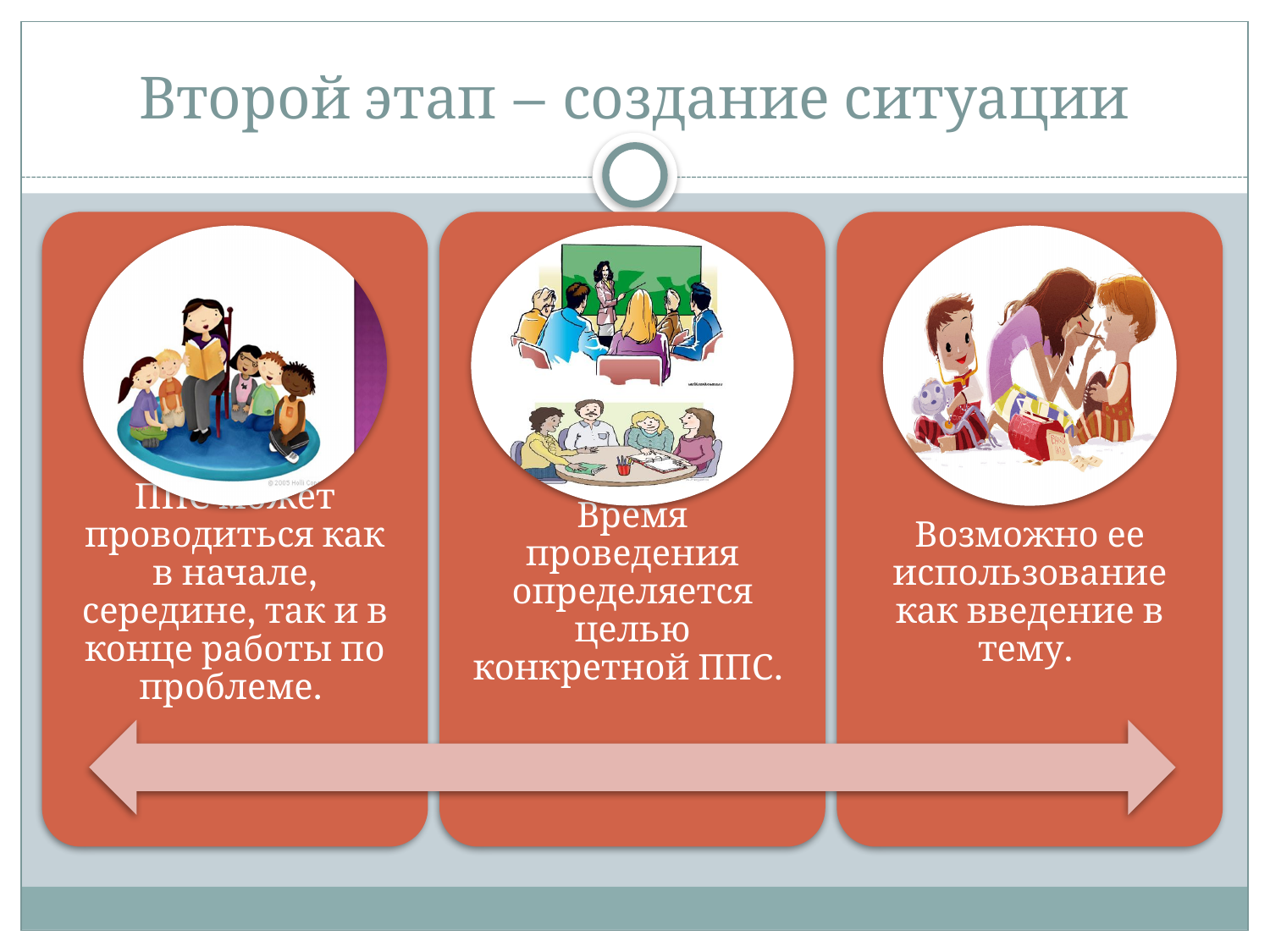

# Второй этап – создание ситуации
ППС может проводиться как в начале, середине, так и в конце работы по проблеме.
Время проведения определяется целью конкретной ППС.
Возможно ее использование как введение в тему.